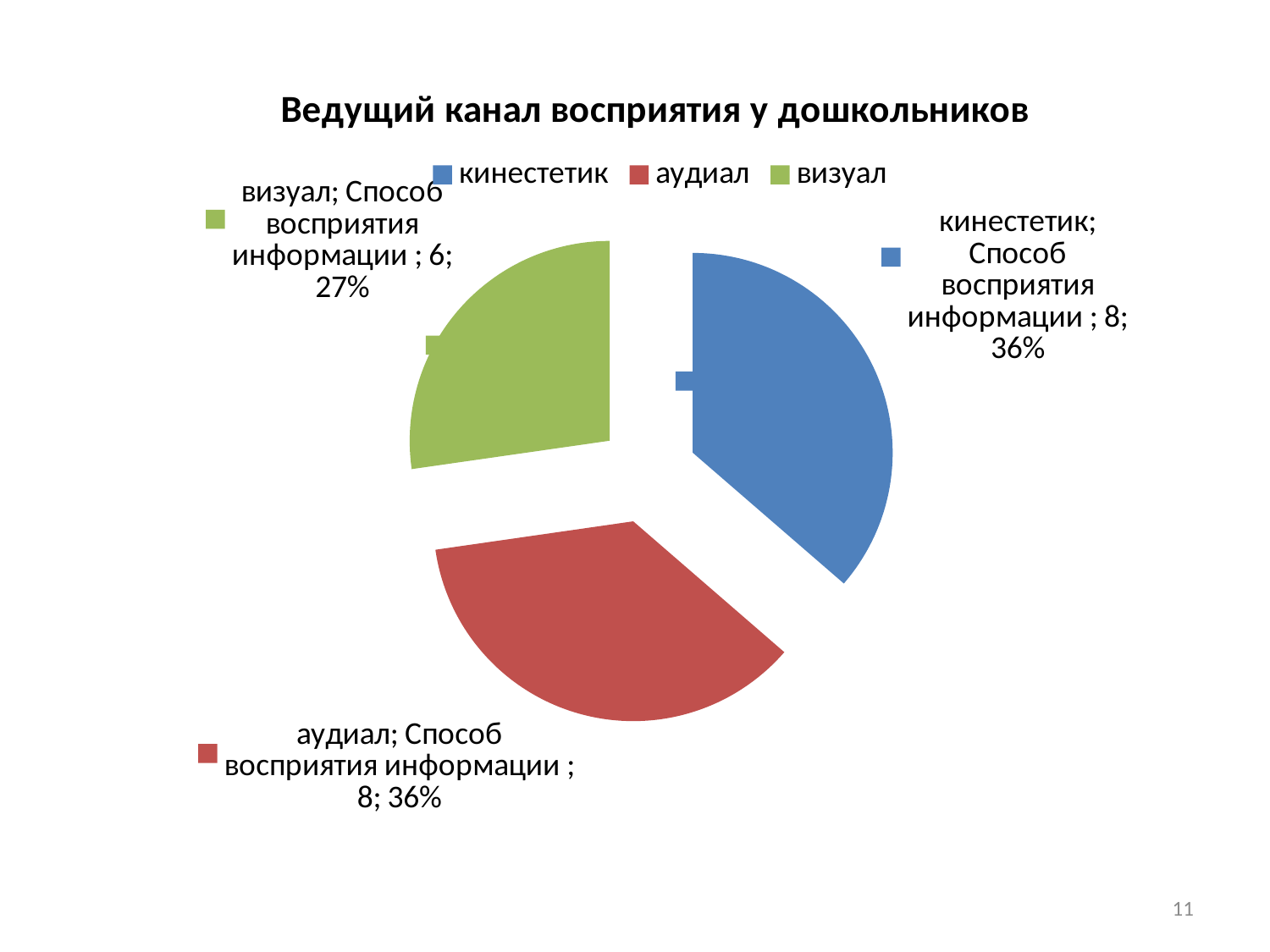

### Chart: Ведущий канал восприятия у дошкольников

| Category | Способ восприятия информации  |
|---|---|
| кинестетик | 8.0 |
| аудиал | 8.0 |
| визуал | 6.0 |
11